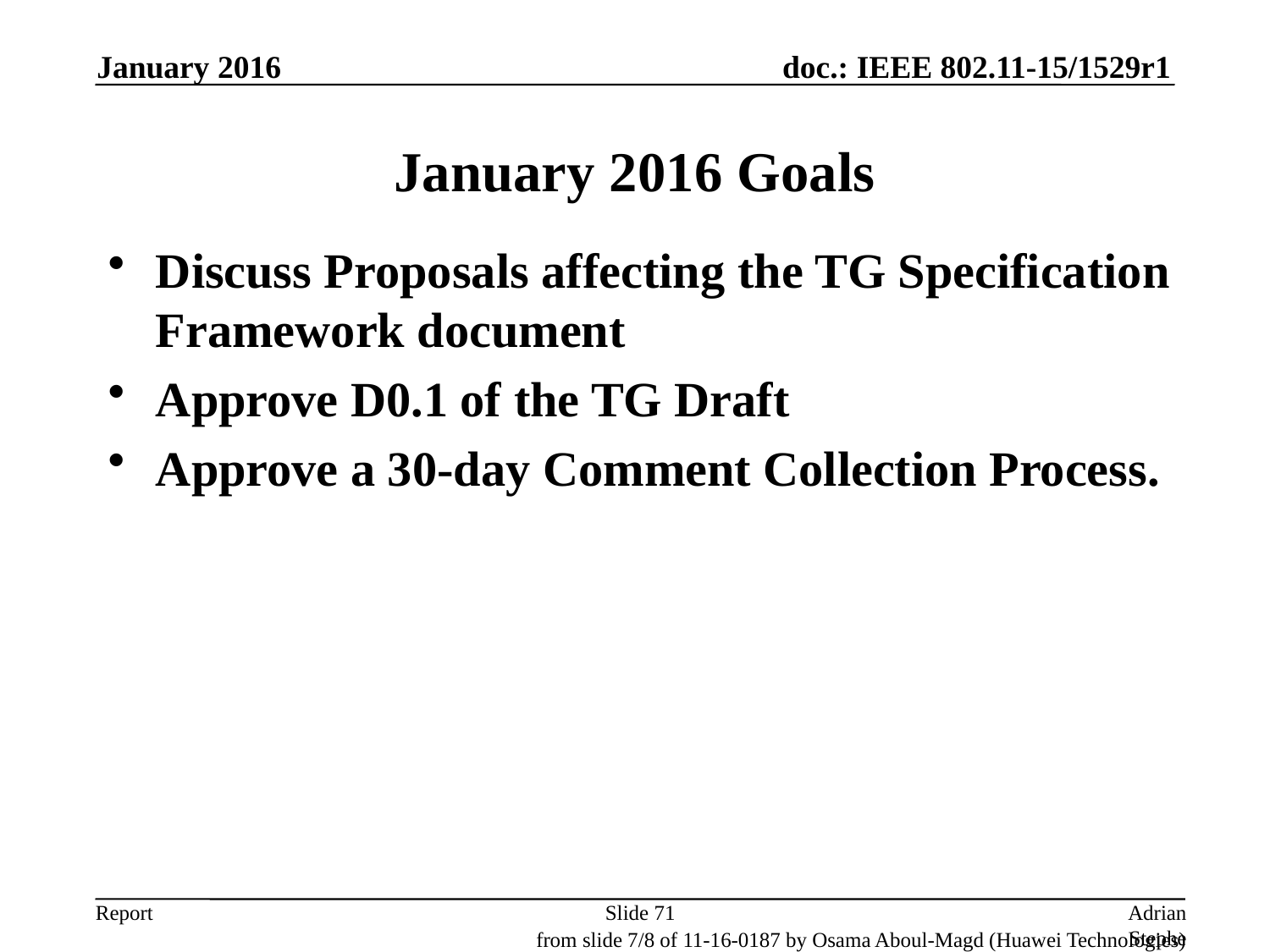

January 2016
# January 2016 Goals
Discuss Proposals affecting the TG Specification Framework document
Approve D0.1 of the TG Draft
Approve a 30-day Comment Collection Process.

Slide 71
Adrian Stephens, Intel Corporation
from slide 7/8 of 11-16-0187 by Osama Aboul-Magd (Huawei Technologies)